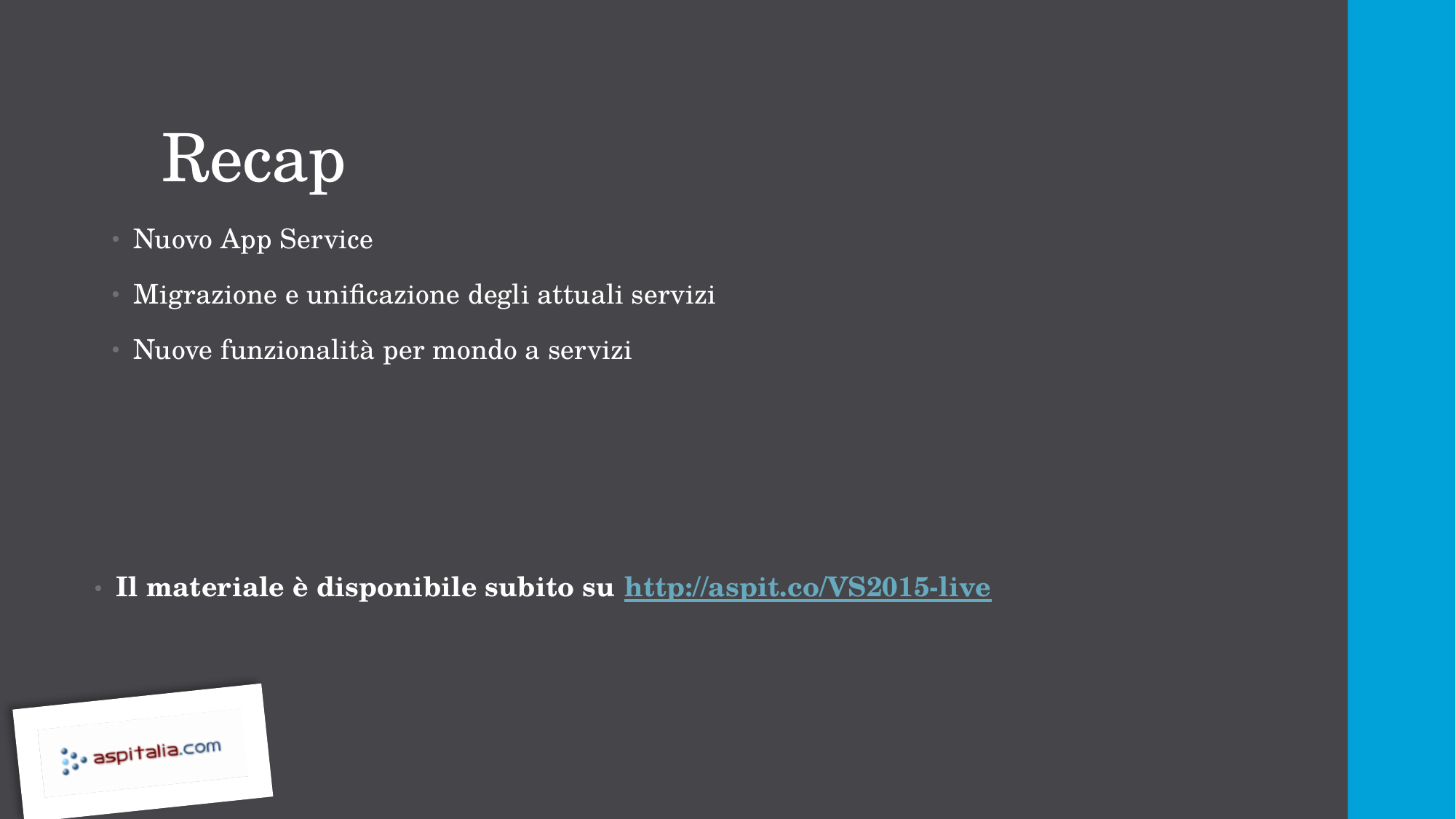

# Recap
Nuovo App Service
Migrazione e unificazione degli attuali servizi
Nuove funzionalità per mondo a servizi

Il materiale è disponibile subito su http://aspit.co/VS2015-live